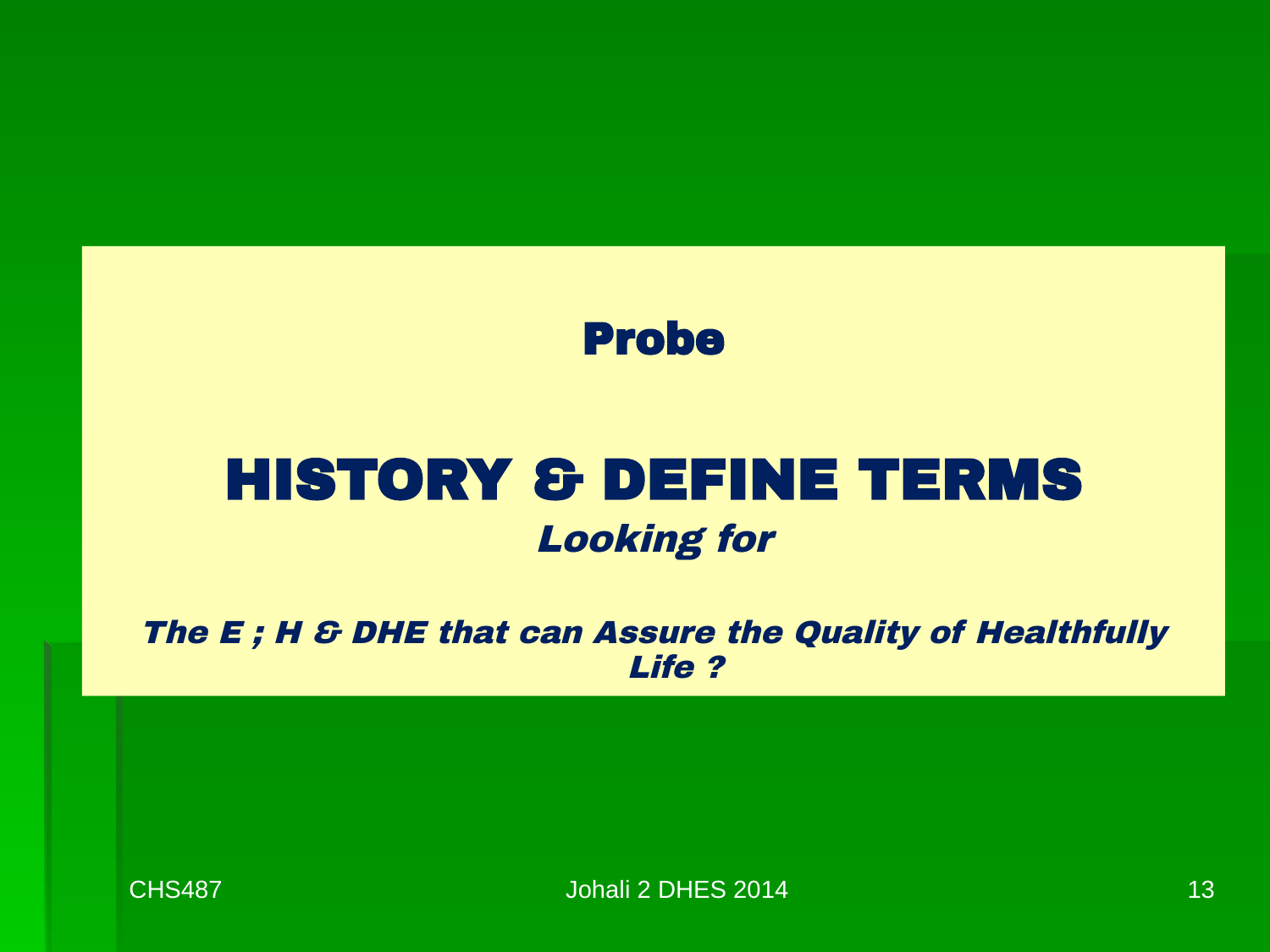

Probe

HISTORY & DEFINE TERMS
Looking for

The E ; H & DHE that can Assure the Quality of Healthfully Life ?
CHS487
Johali 2 DHES 2014
13